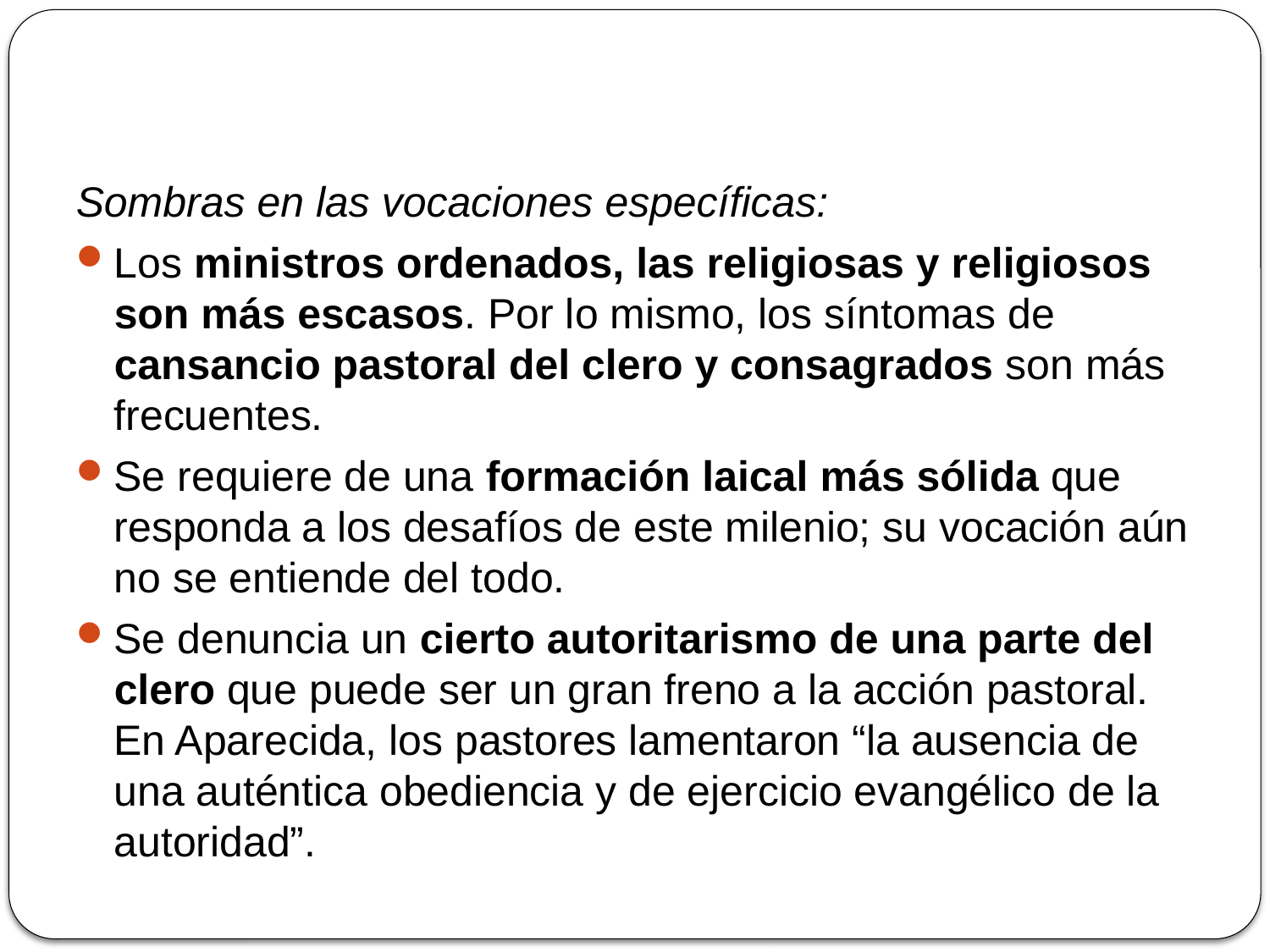

Sombras en las vocaciones específicas:
Los ministros ordenados, las religiosas y religiosos son más escasos. Por lo mismo, los síntomas de cansancio pastoral del clero y consagrados son más frecuentes.
Se requiere de una formación laical más sólida que responda a los desafíos de este milenio; su vocación aún no se entiende del todo.
Se denuncia un cierto autoritarismo de una parte del clero que puede ser un gran freno a la acción pastoral. En Aparecida, los pastores lamentaron “la ausencia de una auténtica obediencia y de ejercicio evangélico de la autoridad”.